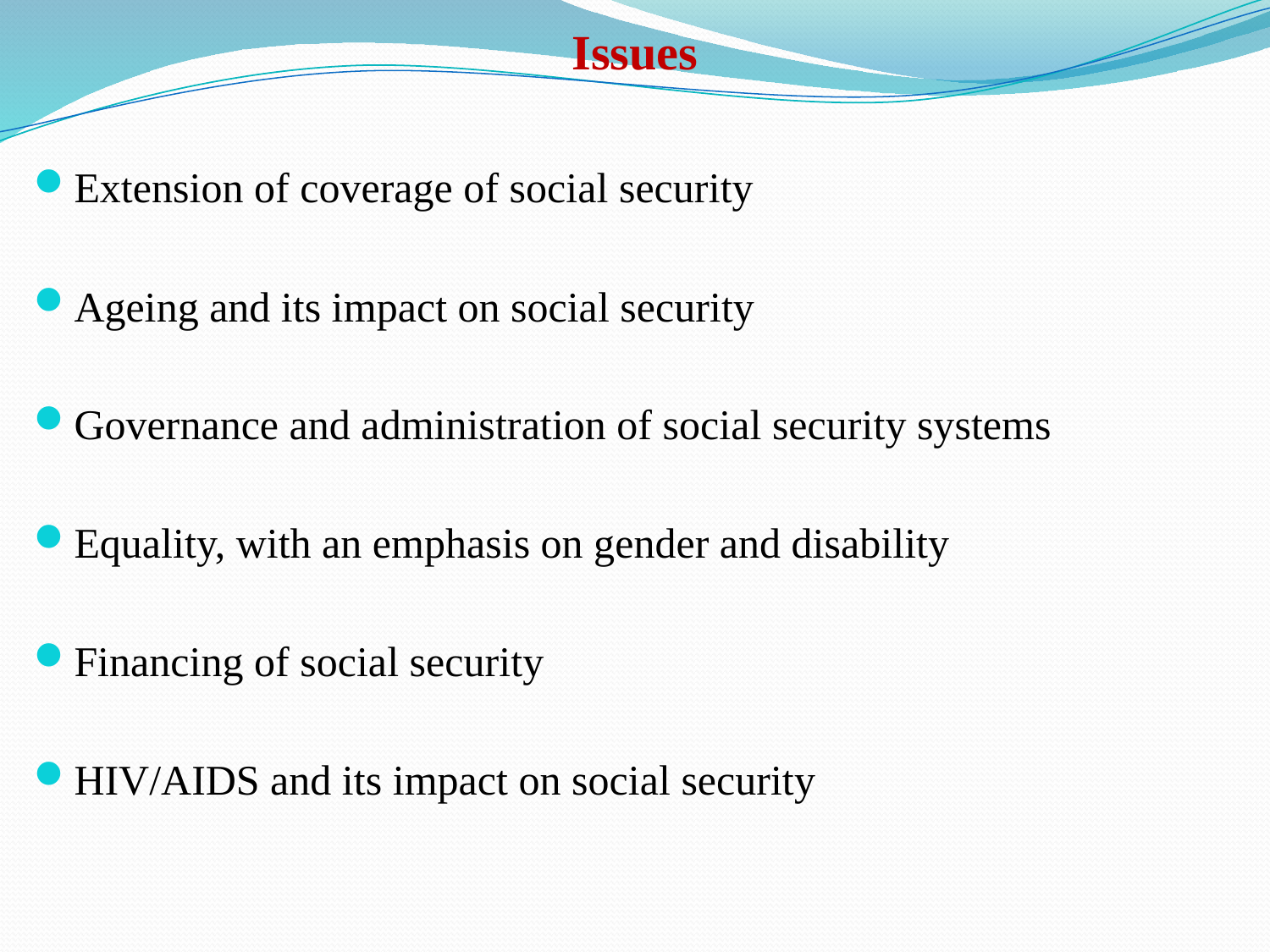

# Issues

Extension of coverage of social security

Ageing and its impact on social security

Governance and administration of social security systems

Equality, with an emphasis on gender and disability

Financing of social security

HIV/AIDS and its impact on social security